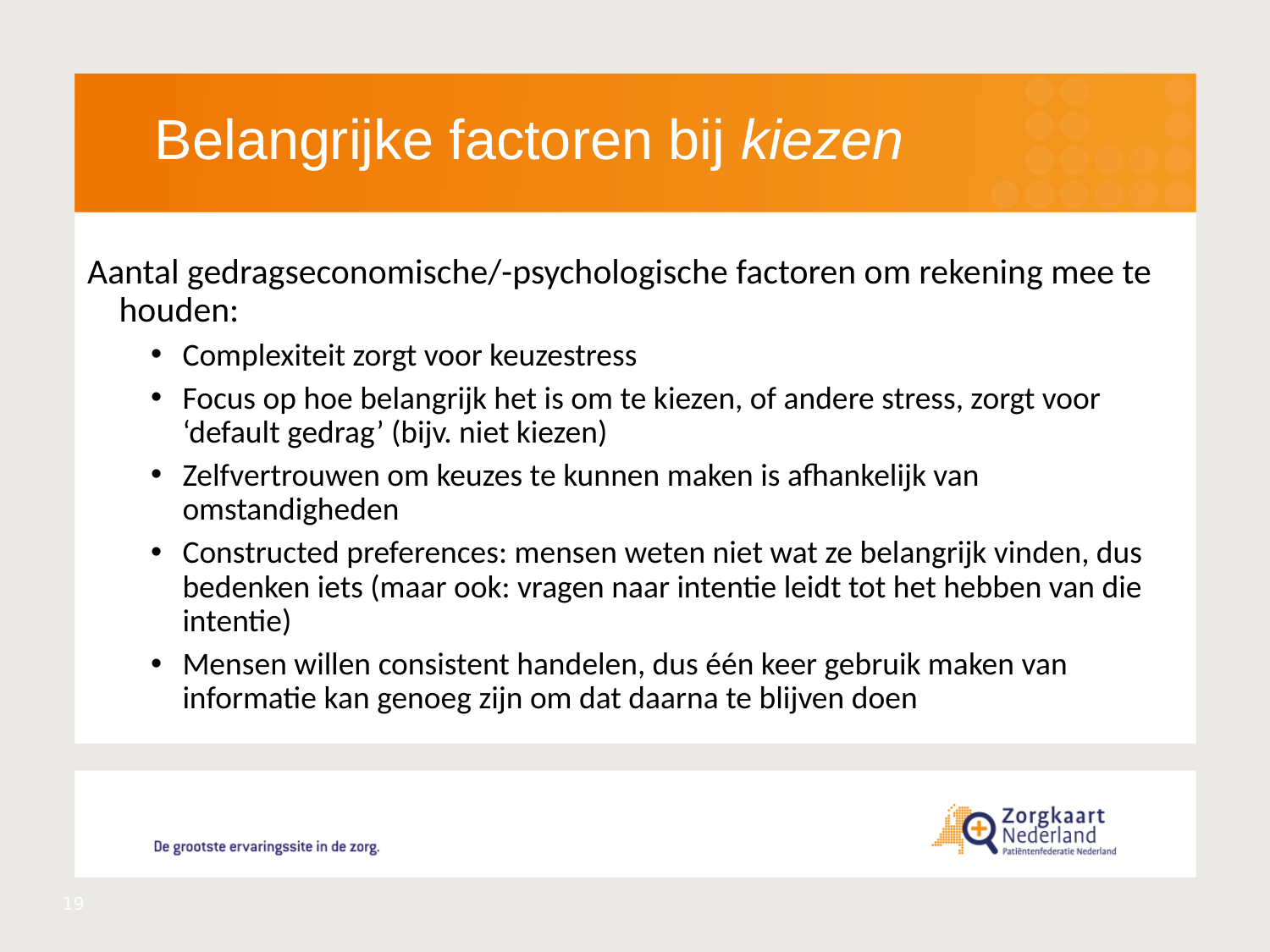

Belangrijke factoren bij kiezen
Aantal gedragseconomische/-psychologische factoren om rekening mee te houden:
Complexiteit zorgt voor keuzestress
Focus op hoe belangrijk het is om te kiezen, of andere stress, zorgt voor ‘default gedrag’ (bijv. niet kiezen)
Zelfvertrouwen om keuzes te kunnen maken is afhankelijk van omstandigheden
Constructed preferences: mensen weten niet wat ze belangrijk vinden, dus bedenken iets (maar ook: vragen naar intentie leidt tot het hebben van die intentie)
Mensen willen consistent handelen, dus één keer gebruik maken van informatie kan genoeg zijn om dat daarna te blijven doen

19